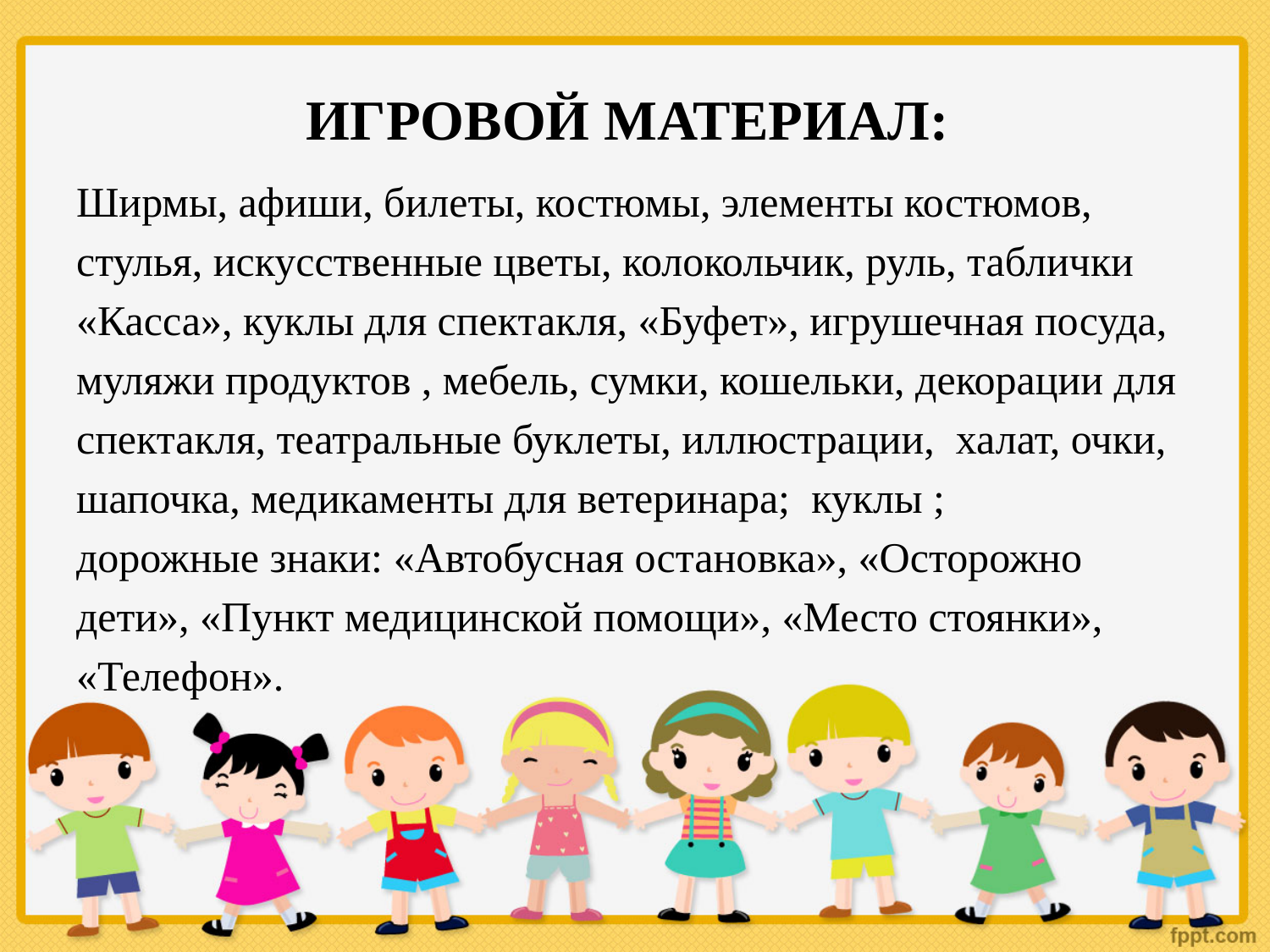

# ИГРОВОЙ МАТЕРИАЛ:
Ширмы, афиши, билеты, костюмы, элементы костюмов,
стулья, искусственные цветы, колокольчик, руль, таблички
«Касса», куклы для спектакля, «Буфет», игрушечная посуда,
муляжи продуктов , мебель, сумки, кошельки, декорации для
спектакля, театральные буклеты, иллюстрации,  халат, очки,
шапочка, медикаменты для ветеринара;  куклы ;
дорожные знаки: «Автобусная остановка», «Осторожно
дети», «Пункт медицинской помощи», «Место стоянки»,
«Телефон».